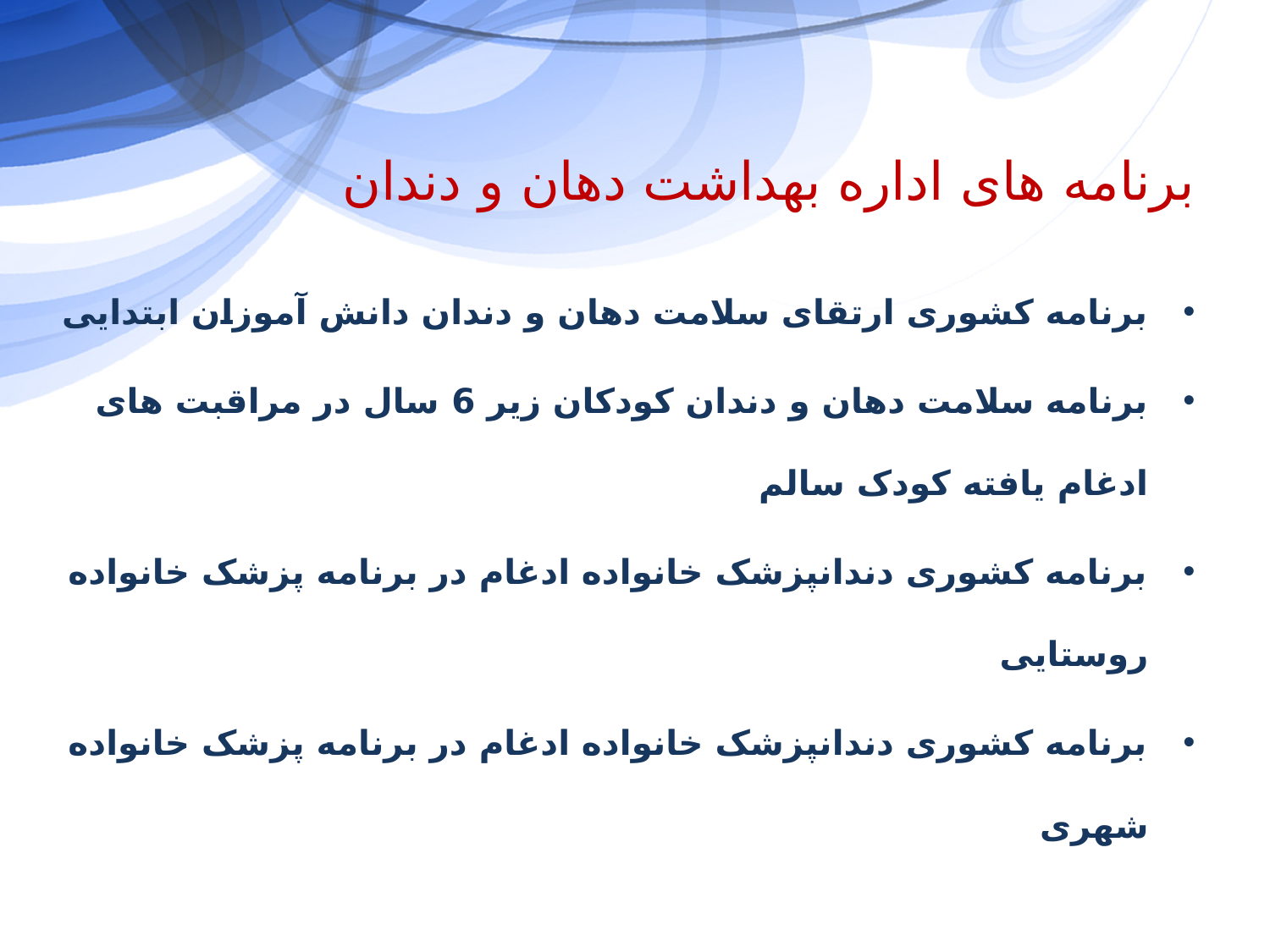

# برنامه های اداره بهداشت دهان و دندان
برنامه کشوری ارتقای سلامت دهان و دندان دانش آموزان ابتدایی
برنامه سلامت دهان و دندان کودکان زیر 6 سال در مراقبت های ادغام یافته کودک سالم
برنامه کشوری دندانپزشک خانواده ادغام در برنامه پزشک خانواده روستایی
برنامه کشوری دندانپزشک خانواده ادغام در برنامه پزشک خانواده شهری